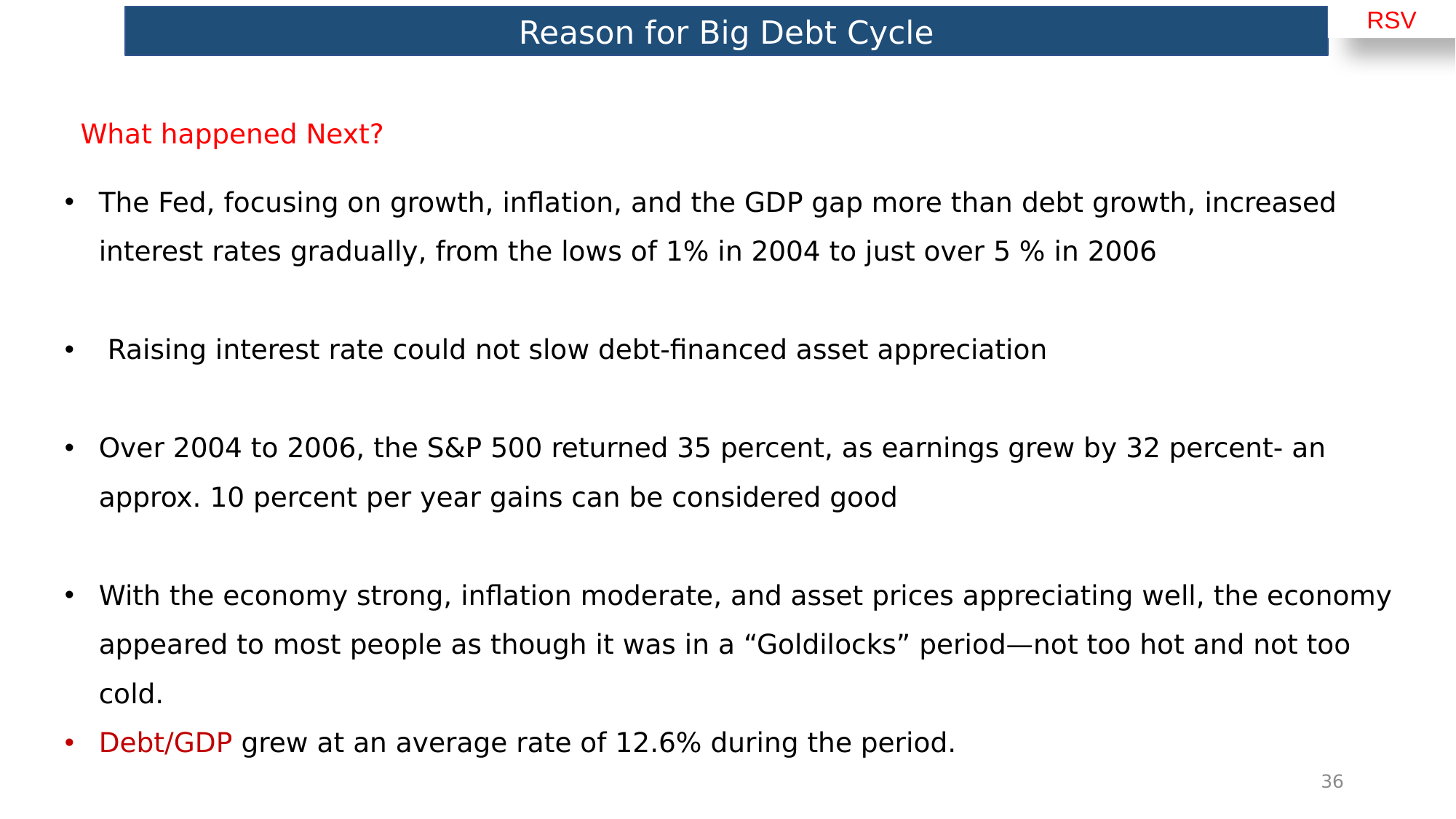

RSV
Reason for Big Debt Cycle
What happened Next?

The Fed, focusing on growth, inflation, and the GDP gap more than debt growth, increased interest rates gradually, from the lows of 1% in 2004 to just over 5 % in 2006

 Raising interest rate could not slow debt-financed asset appreciation

Over 2004 to 2006, the S&P 500 returned 35 percent, as earnings grew by 32 percent- an approx. 10 percent per year gains can be considered good

With the economy strong, inflation moderate, and asset prices appreciating well, the economy appeared to most people as though it was in a “Goldilocks” period—not too hot and not too cold.
Debt/GDP grew at an average rate of 12.6% during the period.
36